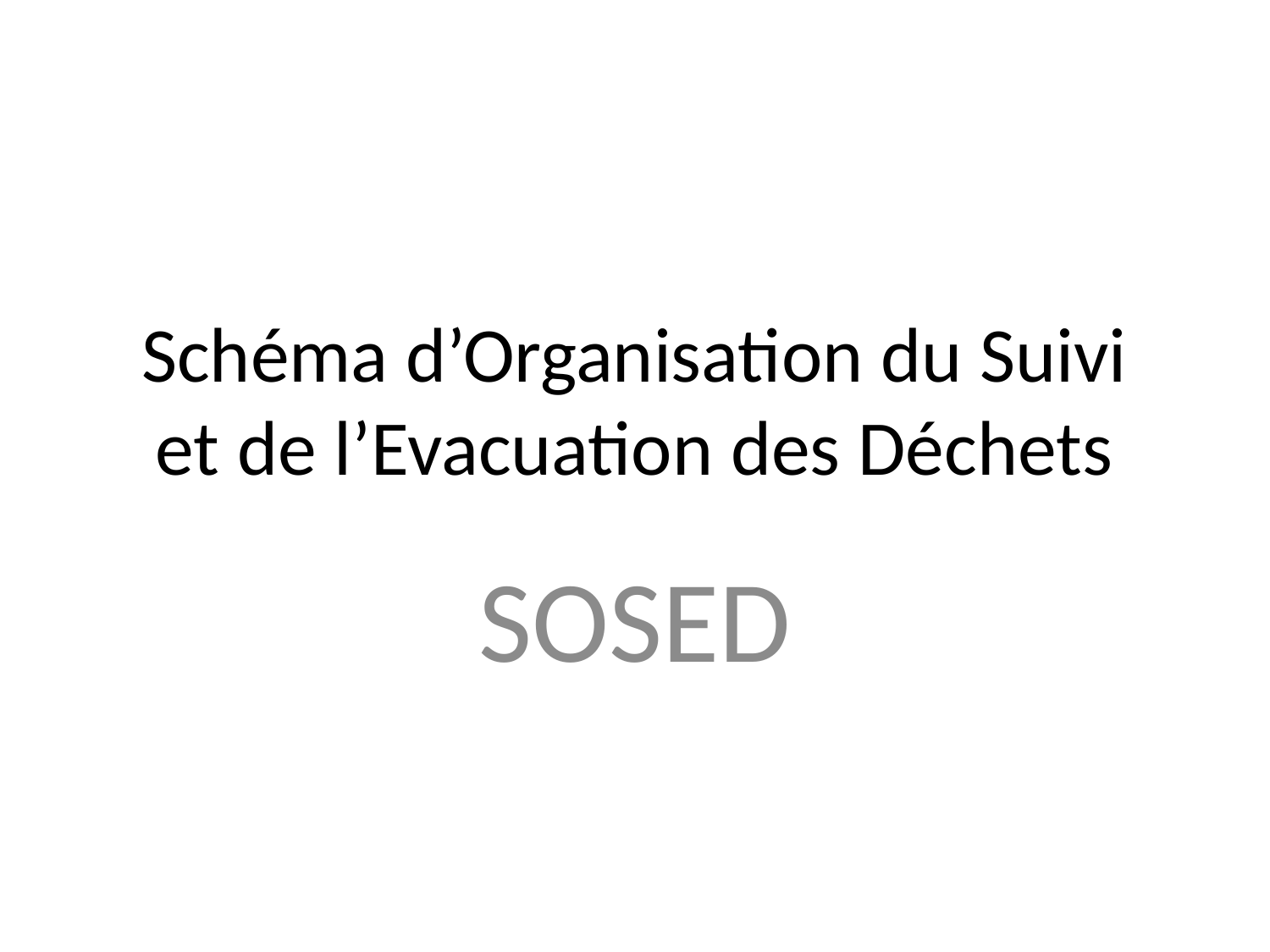

# Schéma d’Organisation du Suivi et de l’Evacuation des Déchets
SOSED